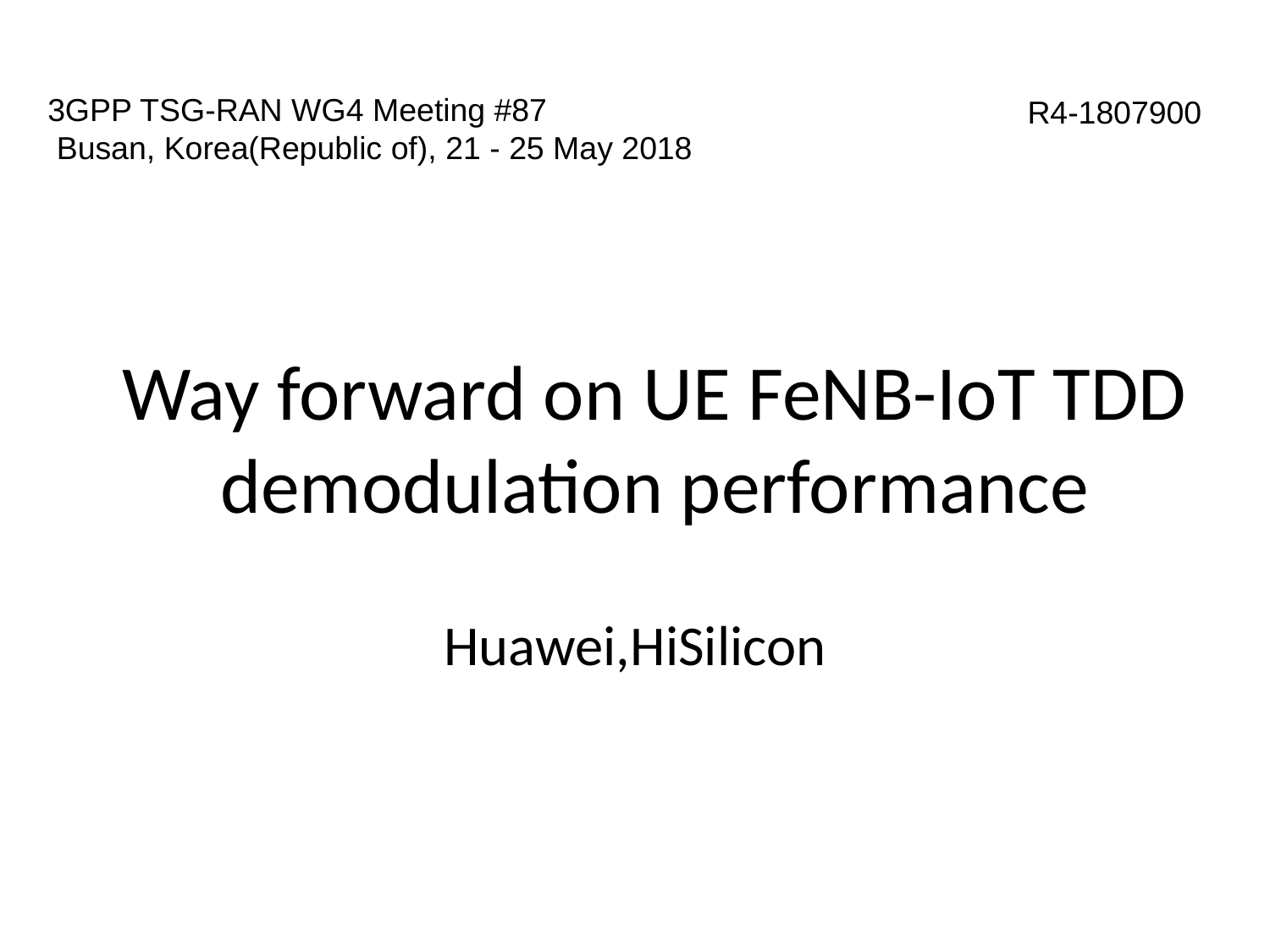

# 3GPP TSG-RAN WG4 Meeting #87 Busan, Korea(Republic of), 21 - 25 May 2018
R4-1807900
Way forward on UE FeNB-IoT TDD demodulation performance
Huawei,HiSilicon